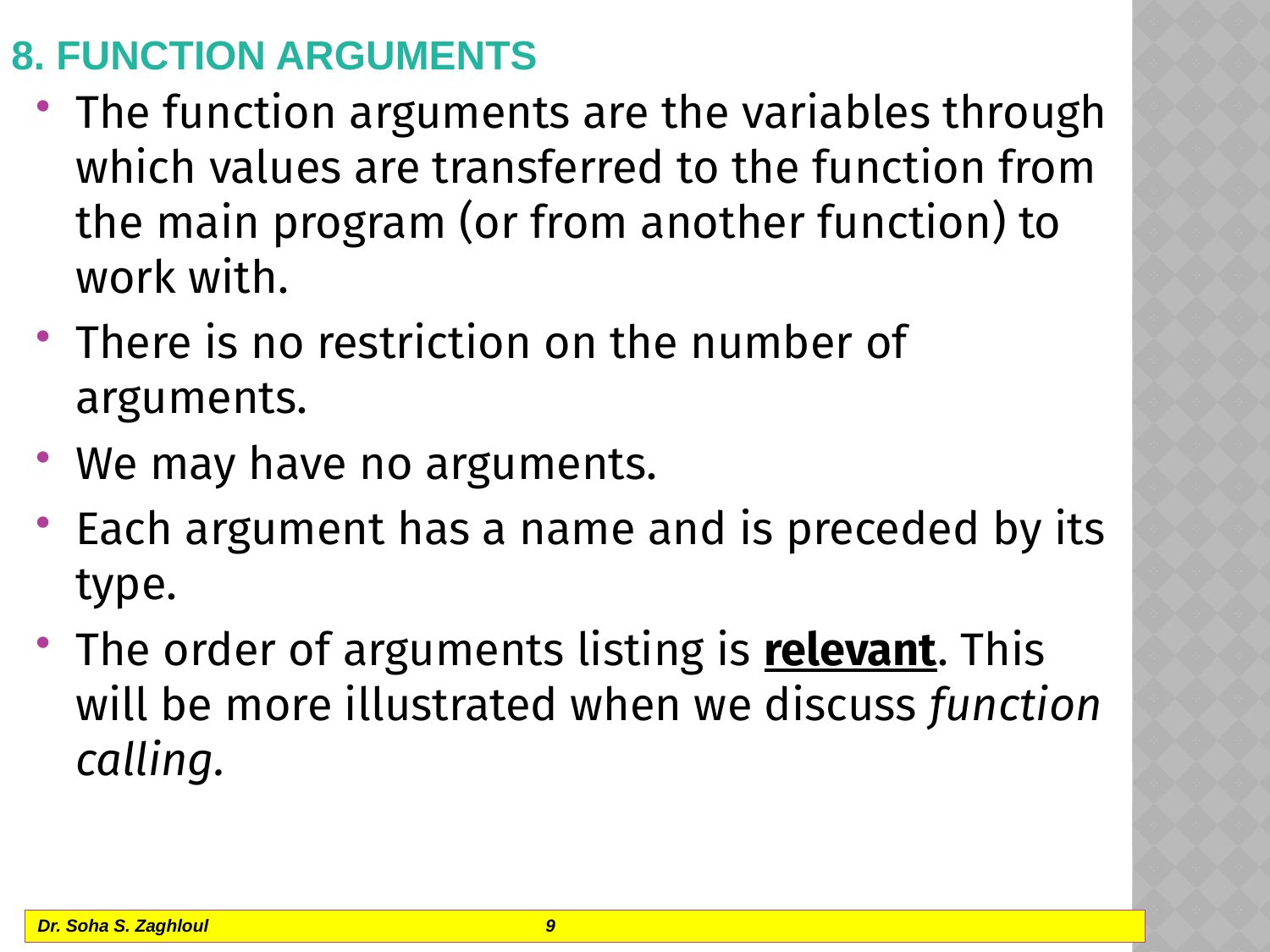

# 8. Function arguments
The function arguments are the variables through which values are transferred to the function from the main program (or from another function) to work with.
There is no restriction on the number of arguments.
We may have no arguments.
Each argument has a name and is preceded by its type.
The order of arguments listing is relevant. This will be more illustrated when we discuss function calling.

Dr. Soha S. Zaghloul			9